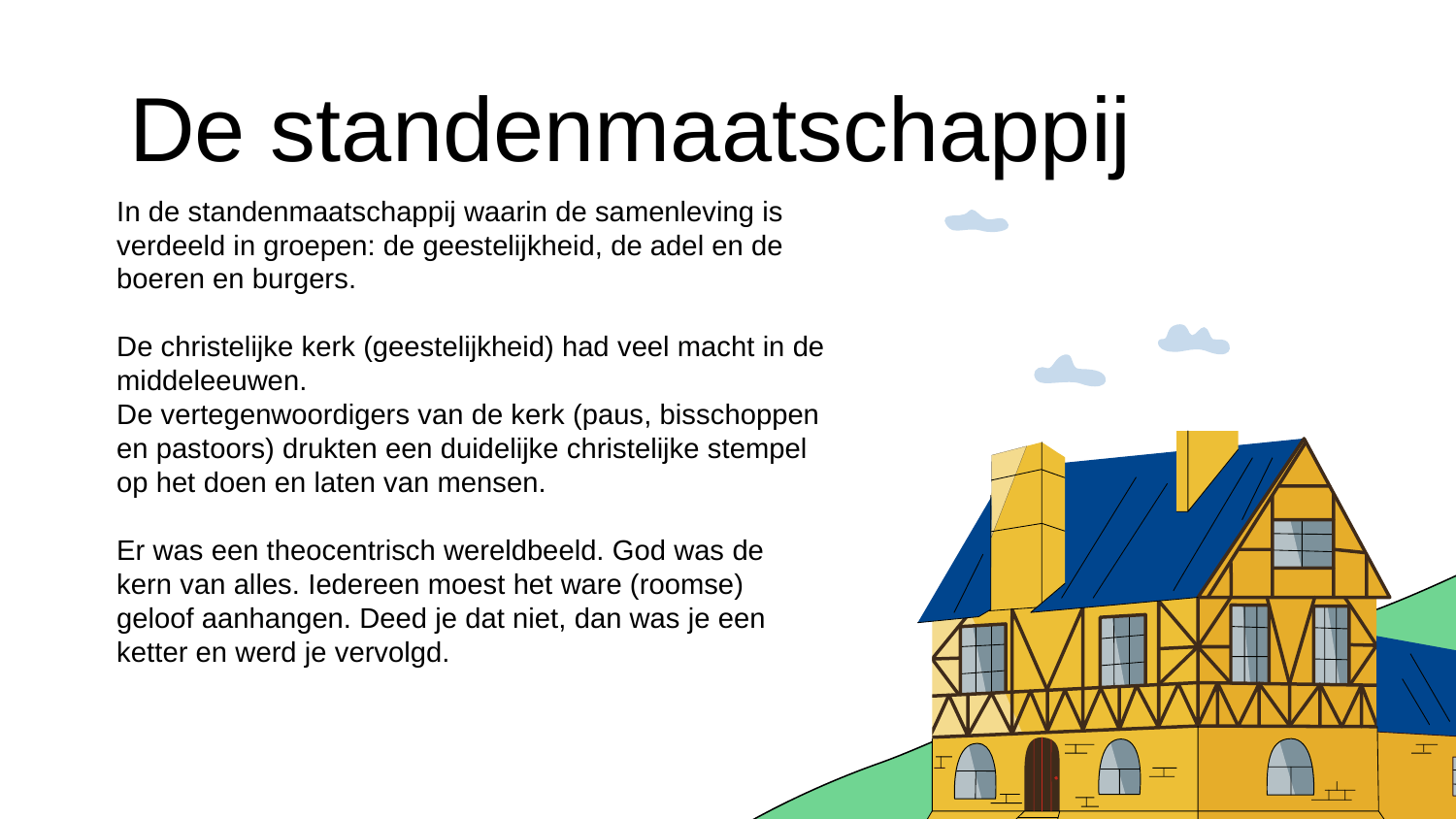

De standenmaatschappij

In de standenmaatschappij waarin de samenleving is verdeeld in groepen: de geestelijkheid, de adel en de boeren en burgers.

De christelijke kerk (geestelijkheid) had veel macht in de middeleeuwen.
De vertegenwoordigers van de kerk (paus, bisschoppen en pastoors) drukten een duidelijke christelijke stempel op het doen en laten van mensen.

Er was een theocentrisch wereldbeeld. God was de kern van alles. Iedereen moest het ware (roomse) geloof aanhangen. Deed je dat niet, dan was je een ketter en werd je vervolgd.